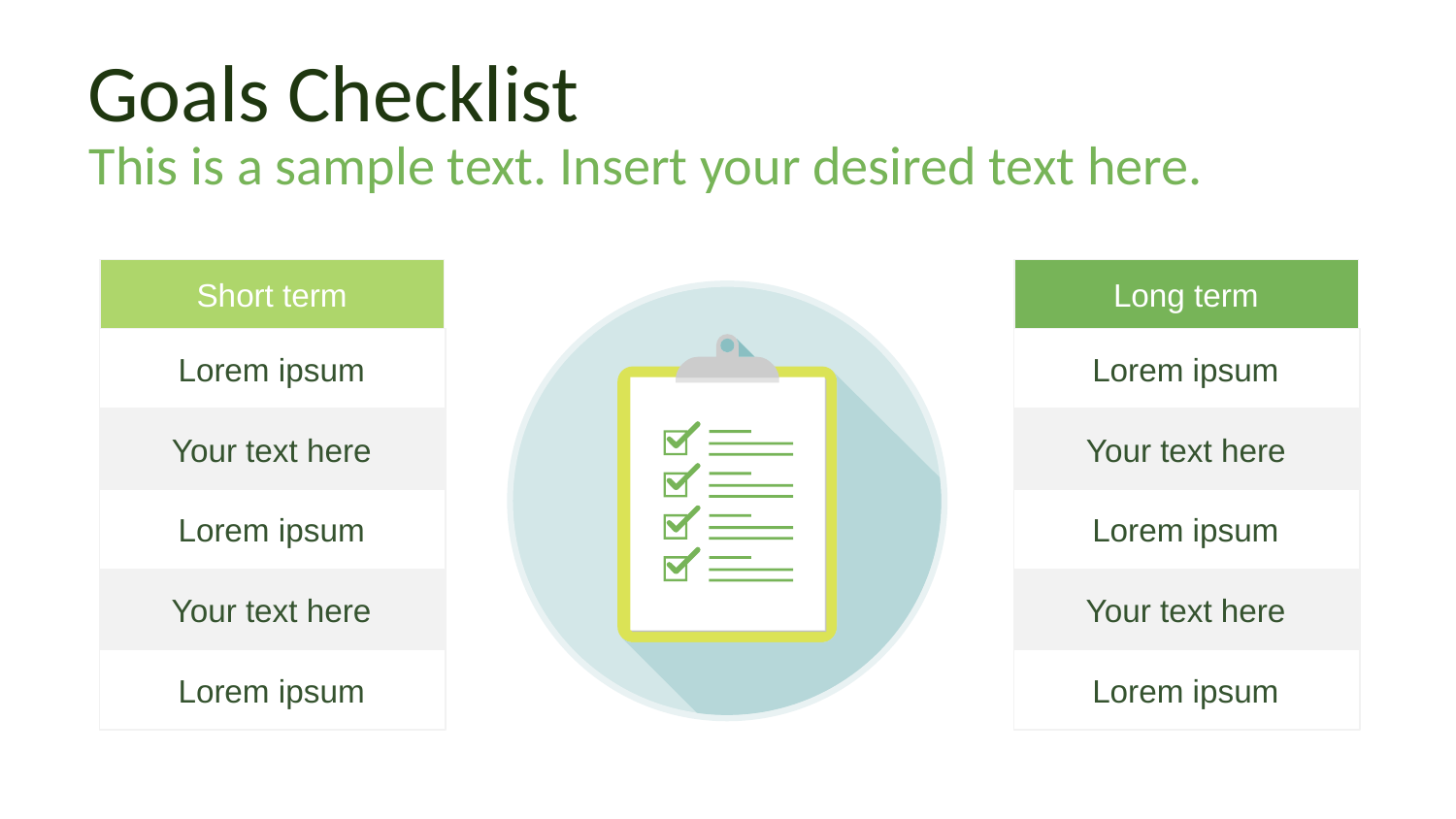

# Goals Checklist
This is a sample text. Insert your desired text here.
Short term
Long term
Lorem ipsum
Lorem ipsum
Your text here
Your text here
Lorem ipsum
Lorem ipsum
Your text here
Your text here
Lorem ipsum
Lorem ipsum